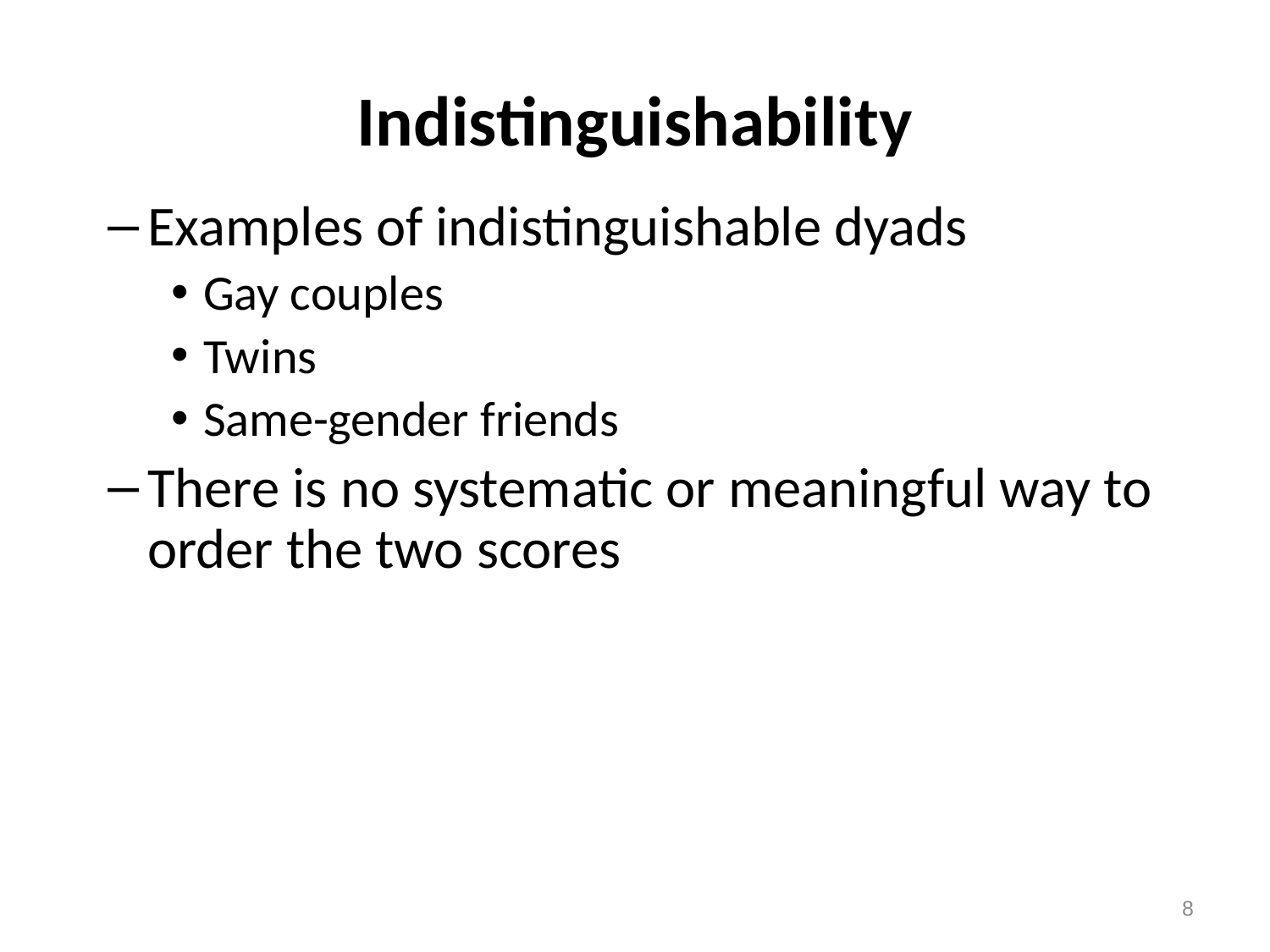

# Indistinguishability
Examples of indistinguishable dyads
Gay couples
Twins
Same-gender friends
There is no systematic or meaningful way to order the two scores

8